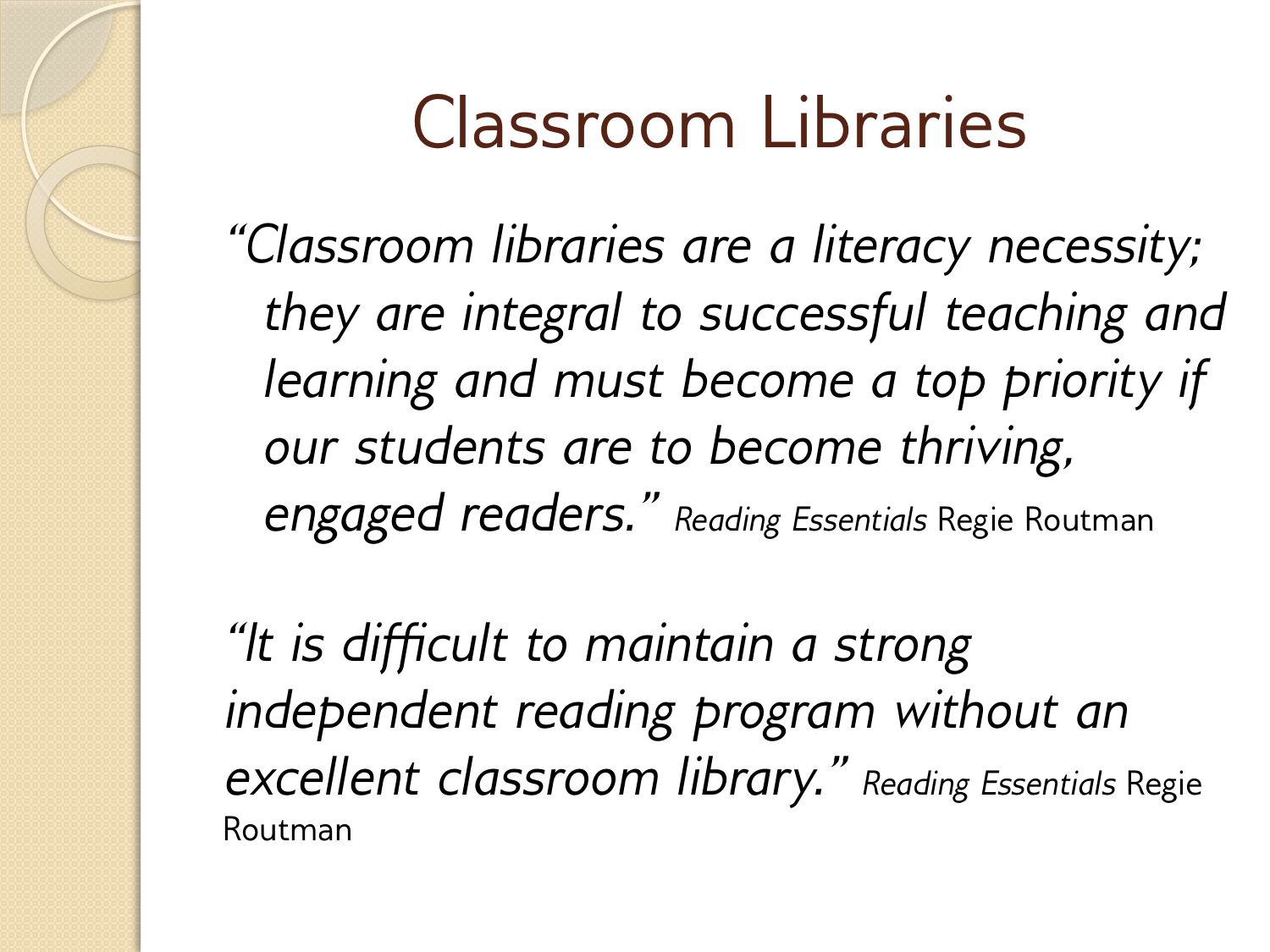

# Classroom Libraries
“Classroom libraries are a literacy necessity; they are integral to successful teaching and learning and must become a top priority if our students are to become thriving, engaged readers.” Reading Essentials Regie Routman

“It is difficult to maintain a strong independent reading program without an excellent classroom library.” Reading Essentials Regie Routman